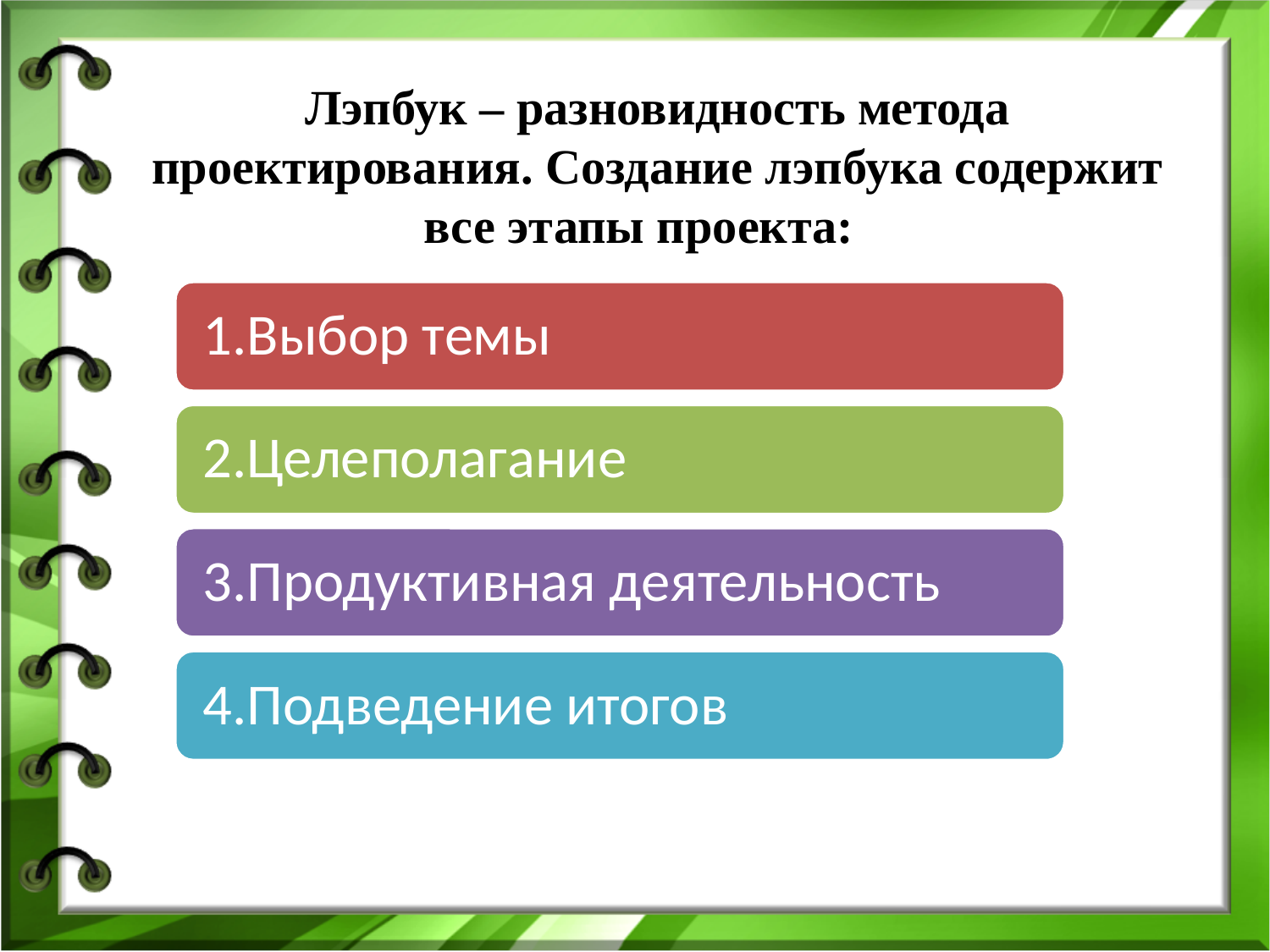

Лэпбук – разновидность метода проектирования. Создание лэпбука содержит все этапы проекта:

1.Выбор темы
2.Целеполагание
3.Продуктивная деятельность
4.Подведение итогов